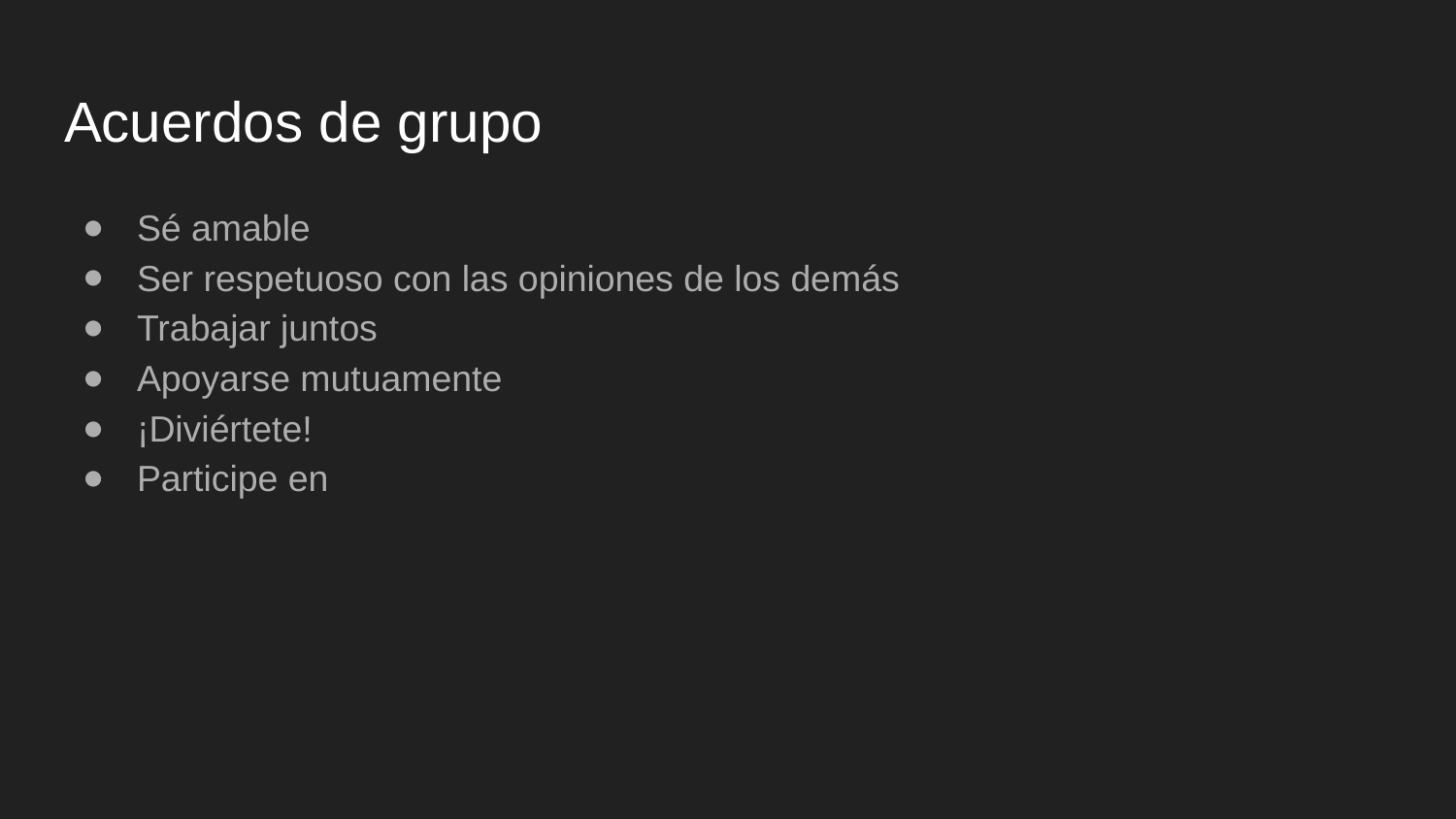

# Acuerdos de grupo
Sé amable
Ser respetuoso con las opiniones de los demás
Trabajar juntos
Apoyarse mutuamente
¡Diviértete!
Participe en